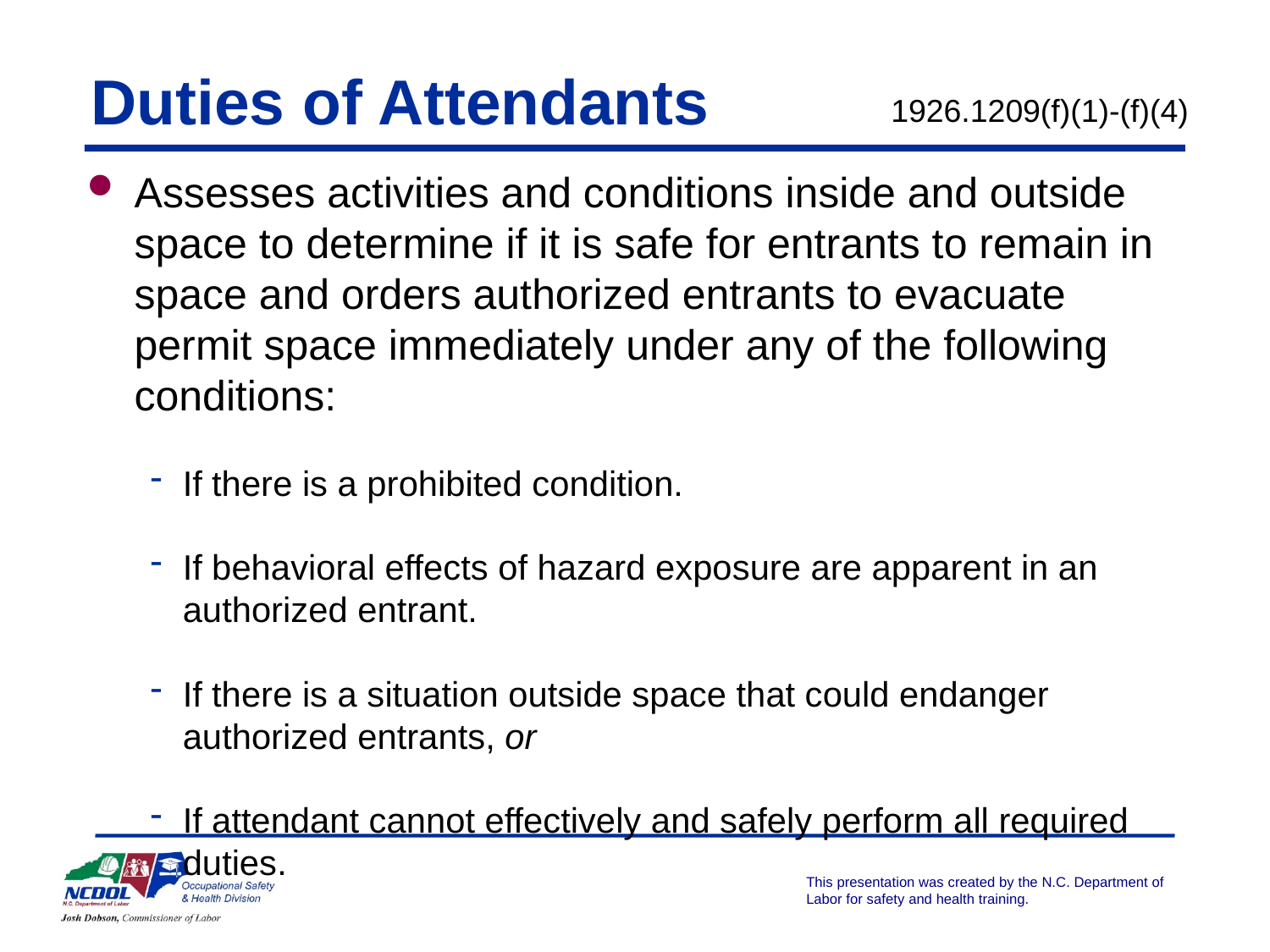

# Duties of Attendants
1926.1209(f)(1)-(f)(4)

Assesses activities and conditions inside and outside space to determine if it is safe for entrants to remain in space and orders authorized entrants to evacuate permit space immediately under any of the following conditions:

If there is a prohibited condition.

If behavioral effects of hazard exposure are apparent in an authorized entrant.

If there is a situation outside space that could endanger authorized entrants, or

If attendant cannot effectively and safely perform all required duties.